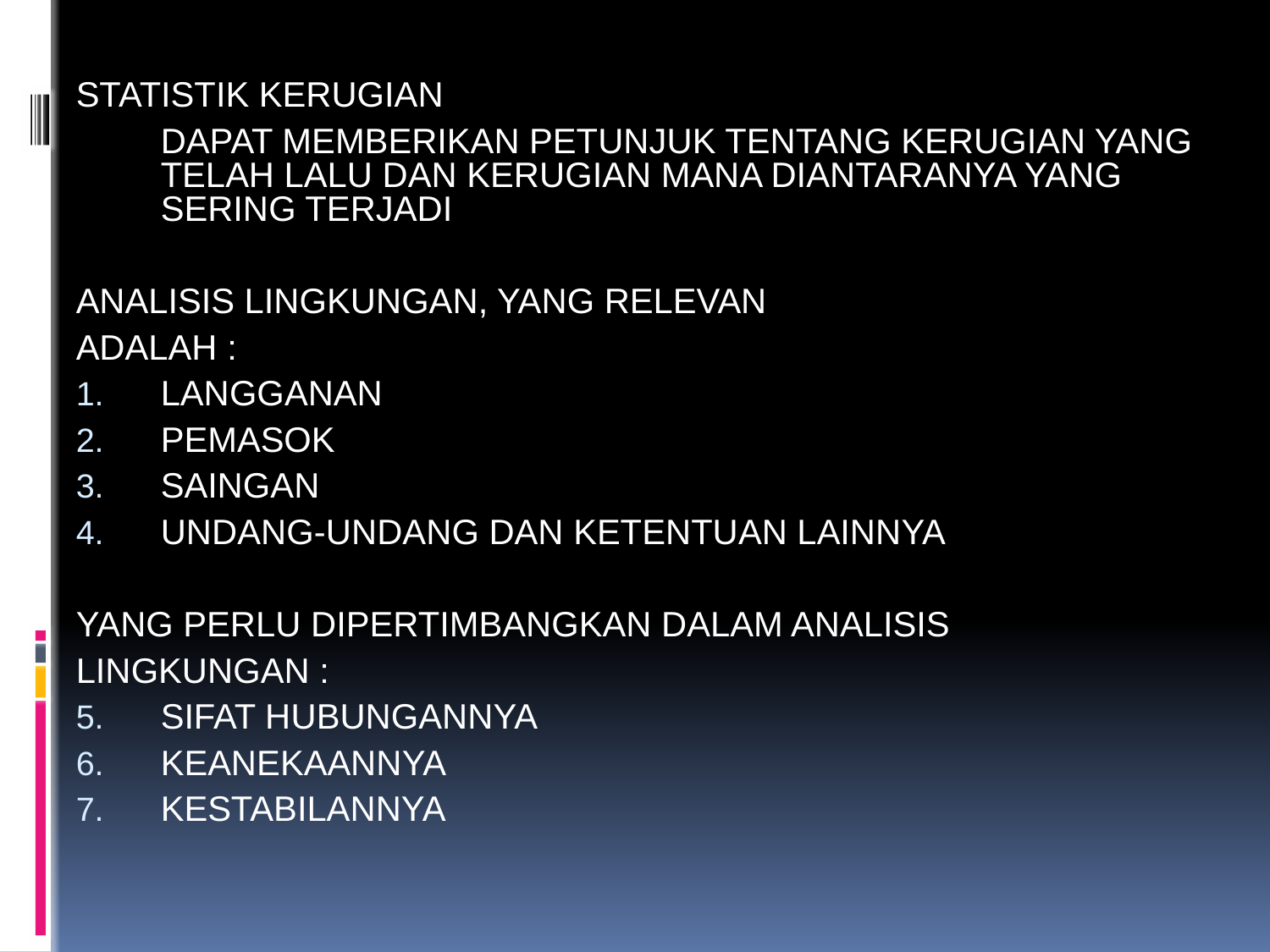

STATISTIK KERUGIAN
	DAPAT MEMBERIKAN PETUNJUK TENTANG KERUGIAN YANG TELAH LALU DAN KERUGIAN MANA DIANTARANYA YANG SERING TERJADI

ANALISIS LINGKUNGAN, YANG RELEVAN
ADALAH :
LANGGANAN
PEMASOK
SAINGAN
UNDANG-UNDANG DAN KETENTUAN LAINNYA

YANG PERLU DIPERTIMBANGKAN DALAM ANALISIS
LINGKUNGAN :
SIFAT HUBUNGANNYA
KEANEKAANNYA
KESTABILANNYA